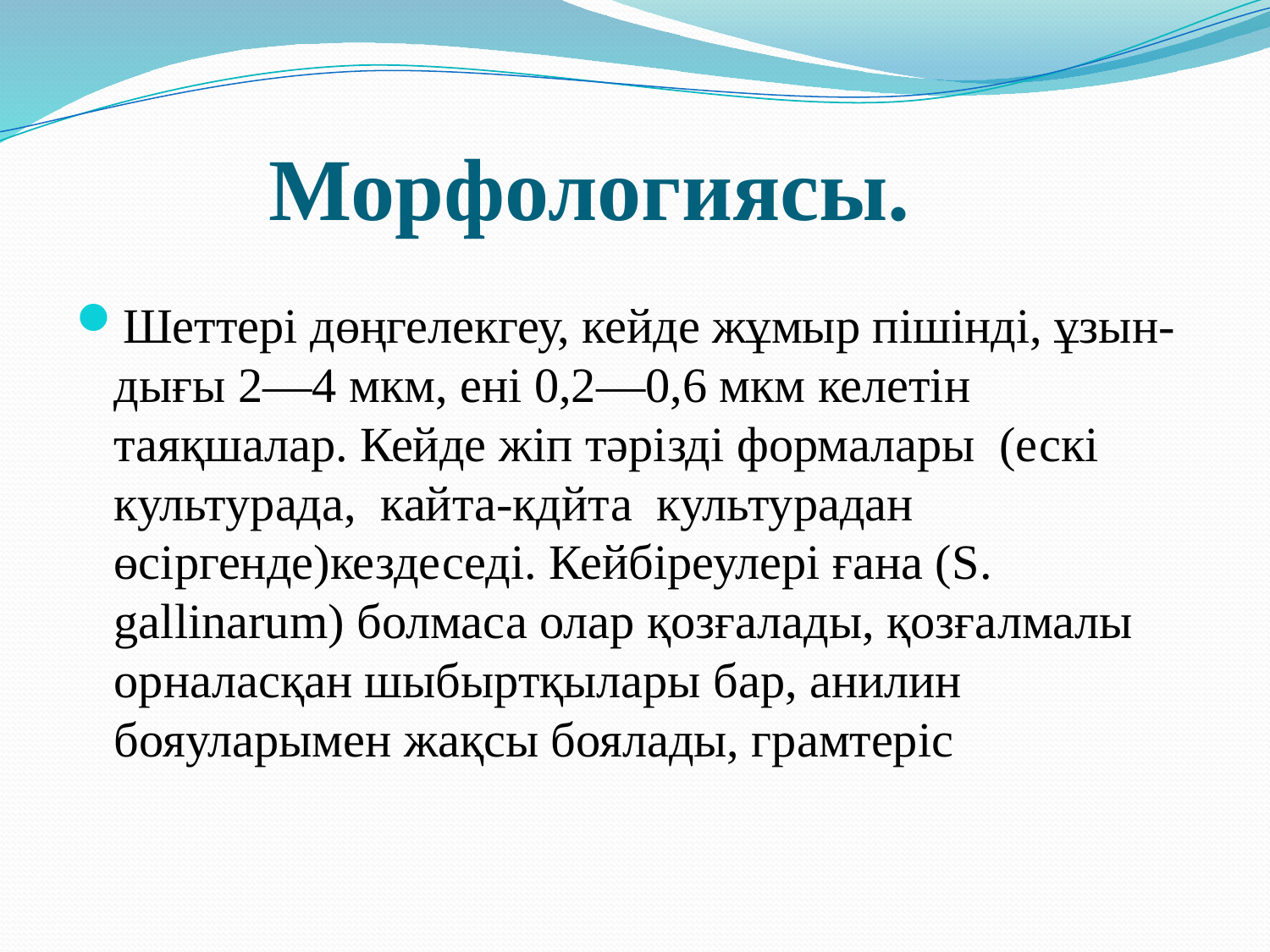

# Морфологиясы.
Шеттері дөңгелекгеу, кейде жұмыр пішінді, ұзын-дығы 2—4 мкм, ені 0,2—0,6 мкм келетін таяқшалар. Кейде жіп тәрізді формалары  (ескі  культурада,  кайта-кдйта  культурадан  өсіргенде)кездеседі. Кейбіреулері ғана (S. gallinarum) болмаса олар қозғалады, қозғалмалы орналасқан шыбыртқылары бар, анилин бояуларымен жақсы боялады, грамтеріс